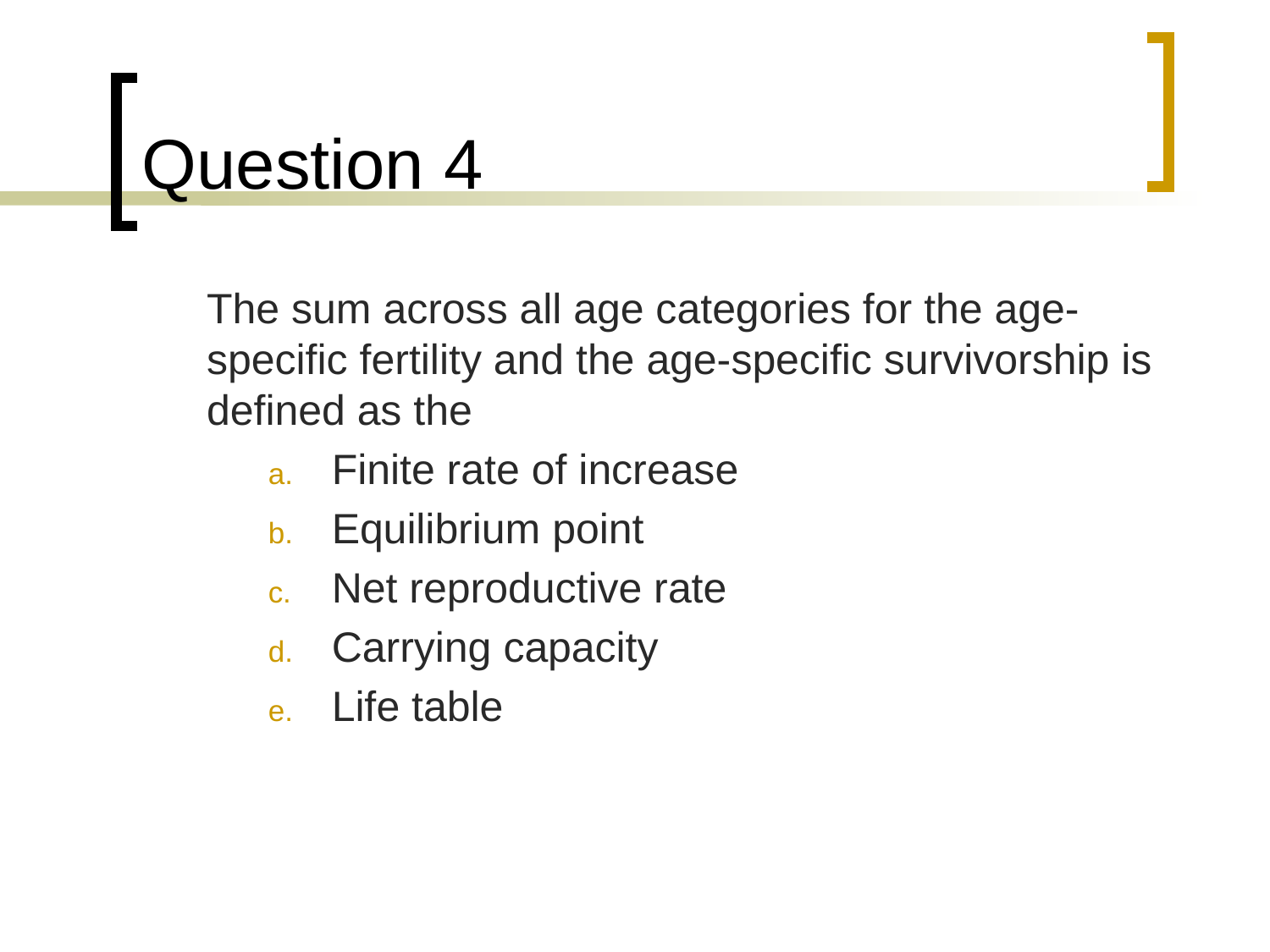

# Question 4
	The sum across all age categories for the age-specific fertility and the age-specific survivorship is defined as the
Finite rate of increase
Equilibrium point
Net reproductive rate
Carrying capacity
Life table